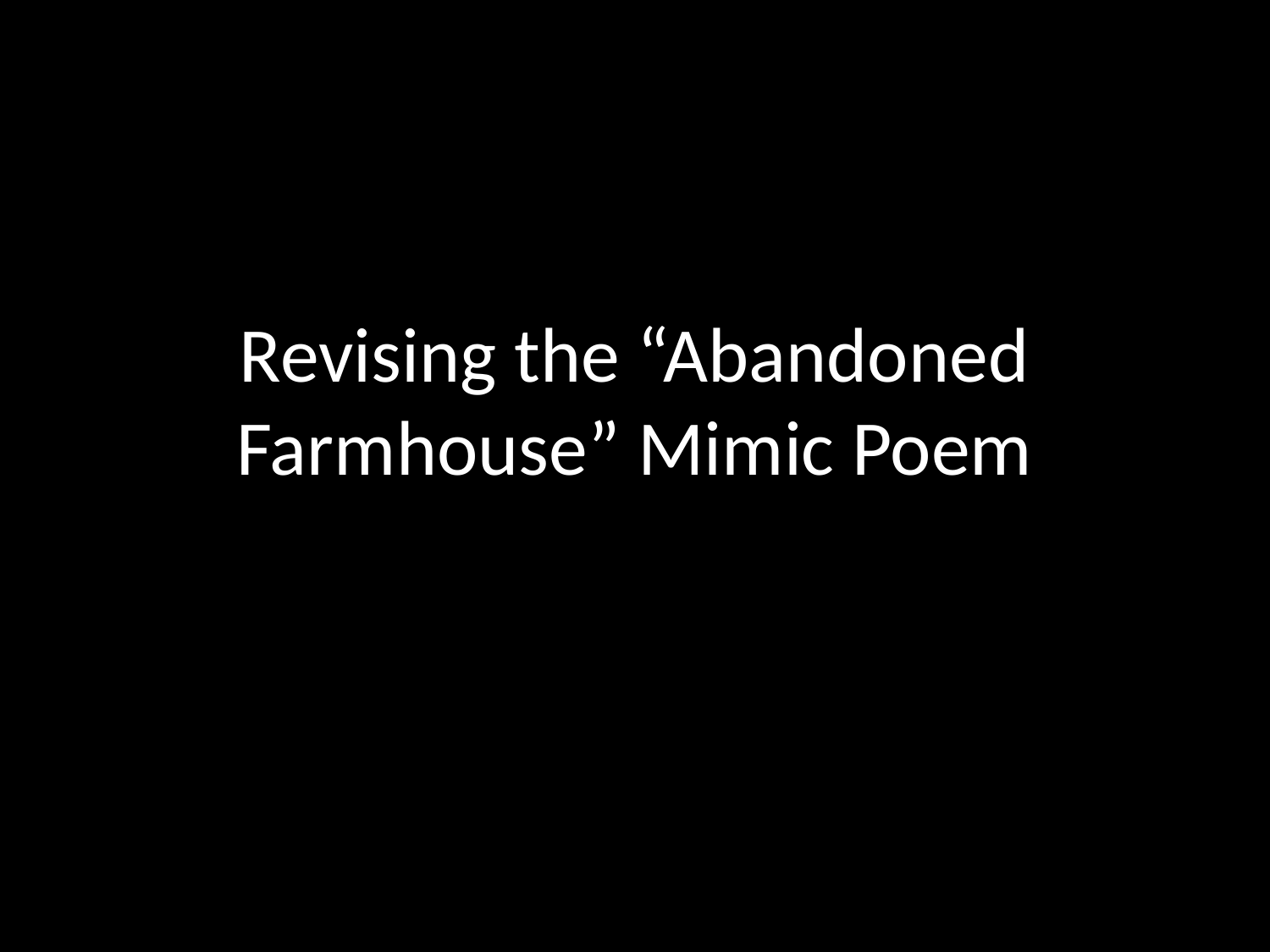

# Revising the “Abandoned Farmhouse” Mimic Poem